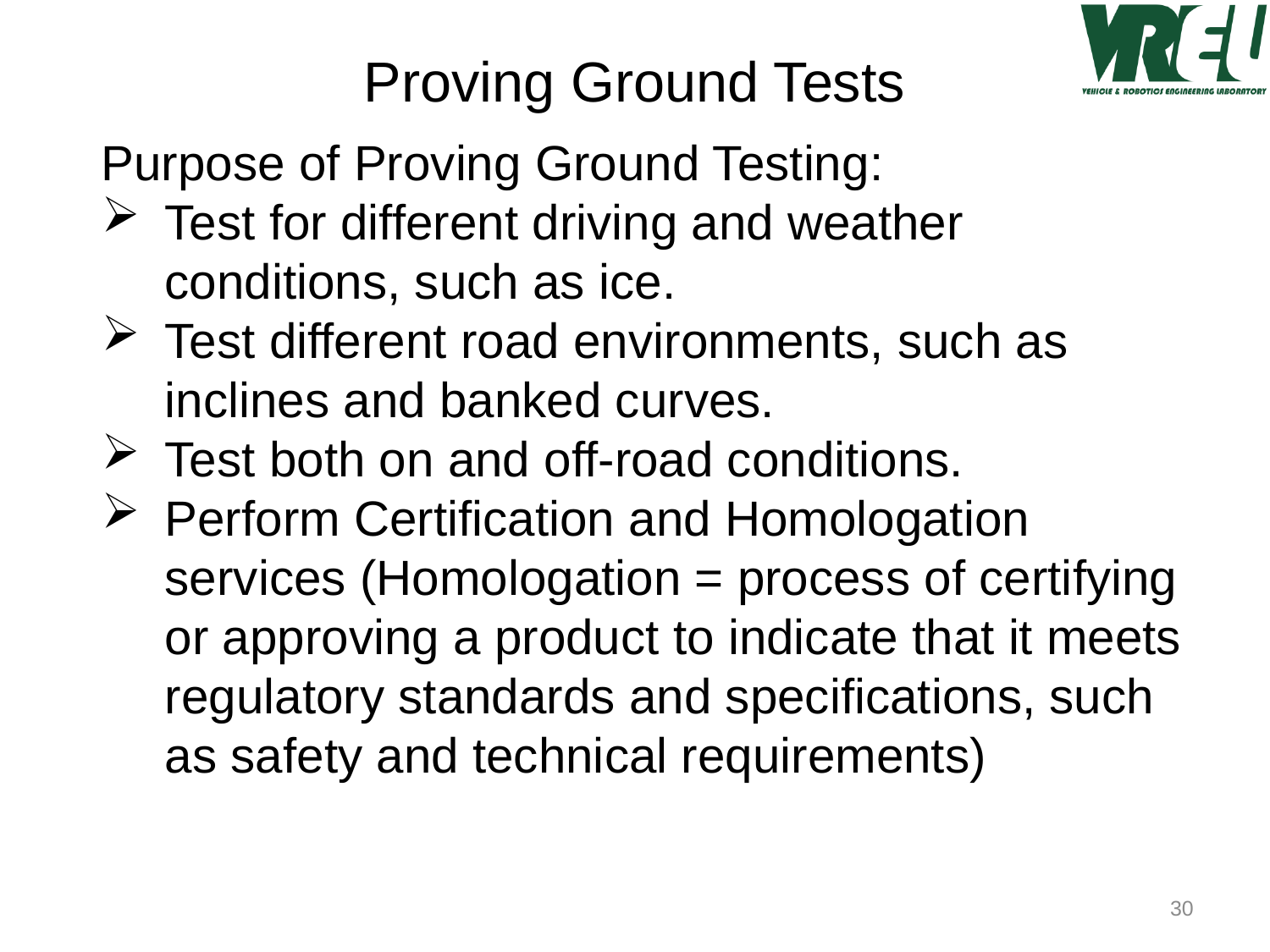

Proving Ground Tests
Purpose of Proving Ground Testing:
Test for different driving and weather conditions, such as ice.
Test different road environments, such as inclines and banked curves.
Test both on and off-road conditions.
Perform Certification and Homologation services (Homologation = process of certifying or approving a product to indicate that it meets regulatory standards and specifications, such as safety and technical requirements)

30